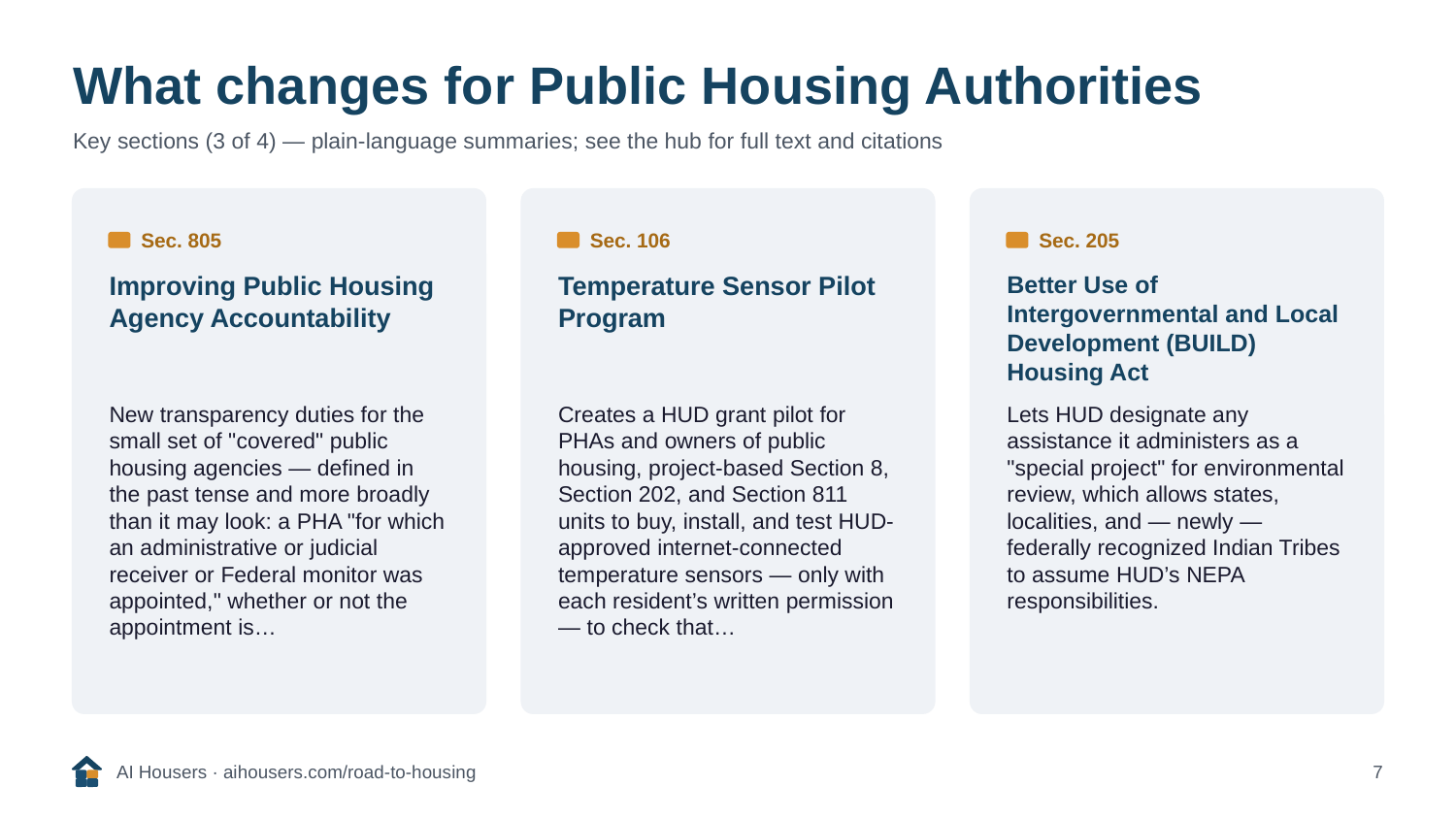

What changes for Public Housing Authorities
Key sections (3 of 4) — plain-language summaries; see the hub for full text and citations

Sec. 805
Sec. 106
Sec. 205

Improving Public Housing Agency Accountability
Temperature Sensor Pilot Program
Better Use of Intergovernmental and Local Development (BUILD) Housing Act
New transparency duties for the small set of "covered" public housing agencies — defined in the past tense and more broadly than it may look: a PHA "for which an administrative or judicial receiver or Federal monitor was appointed," whether or not the appointment is…
Creates a HUD grant pilot for PHAs and owners of public housing, project-based Section 8, Section 202, and Section 811 units to buy, install, and test HUD-approved internet-connected temperature sensors — only with each resident’s written permission — to check that…
Lets HUD designate any assistance it administers as a "special project" for environmental review, which allows states, localities, and — newly — federally recognized Indian Tribes to assume HUD’s NEPA responsibilities.
AI Housers · aihousers.com/road-to-housing
7